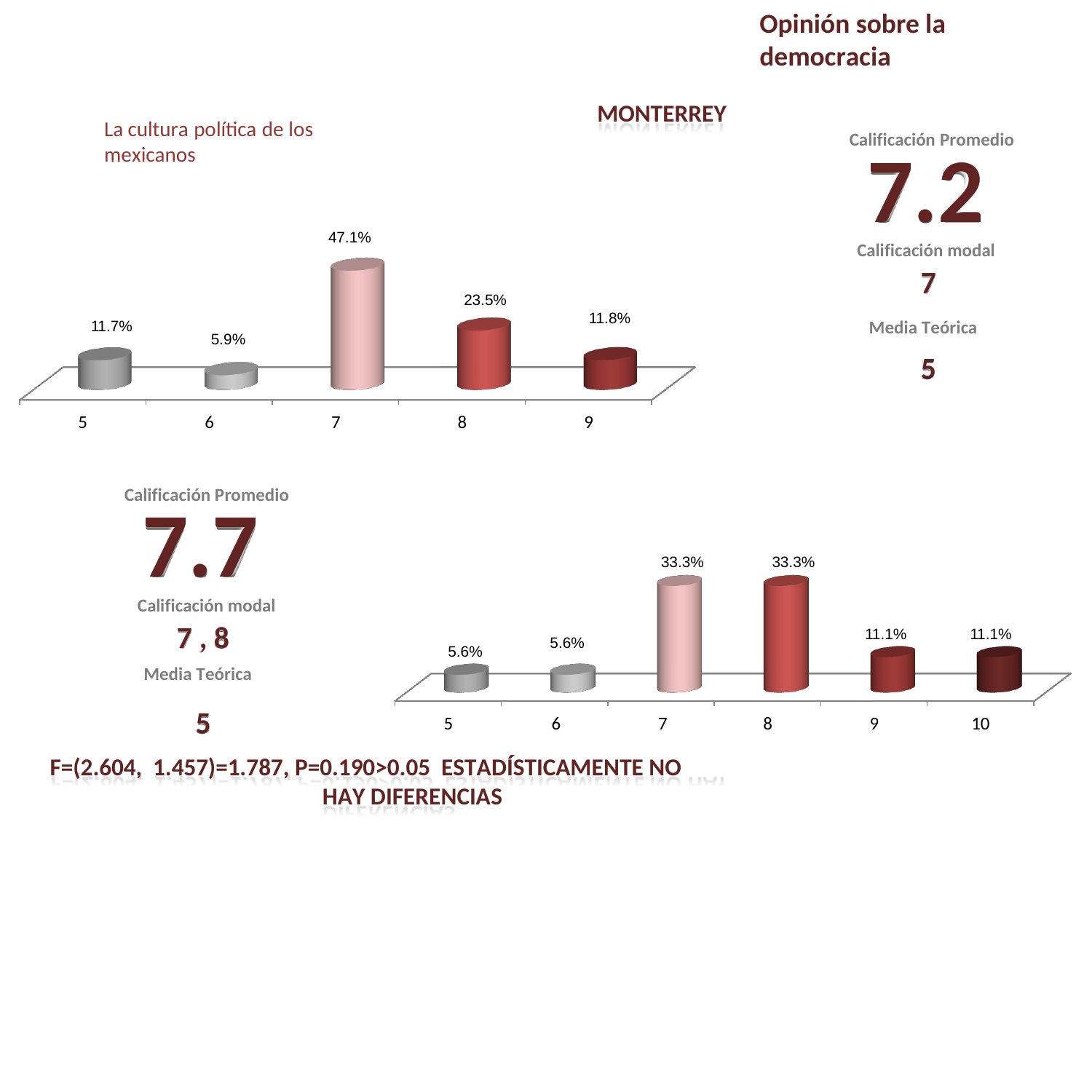

Opinión sobre la democracia
MONTERREY

La cultura política de los mexicanos
Calificación Promedio
7.2
Calificación modal

47.1%

7

Media Teórica

5
23.5%
11.8%
11.7%
5.9%

5
6
7
8
9

Calificación Promedio
7.7
Calificación modal

33.3%
33.3%

7 , 8
Media Teórica
11.1%
11.1%
5.6%
5.6%

5
5	6	7
8
9
10
F=(2.604,  1.457)=1.787, P=0.190>0.05  ESTADÍSTICAMENTE NO HAY DIFERENCIAS